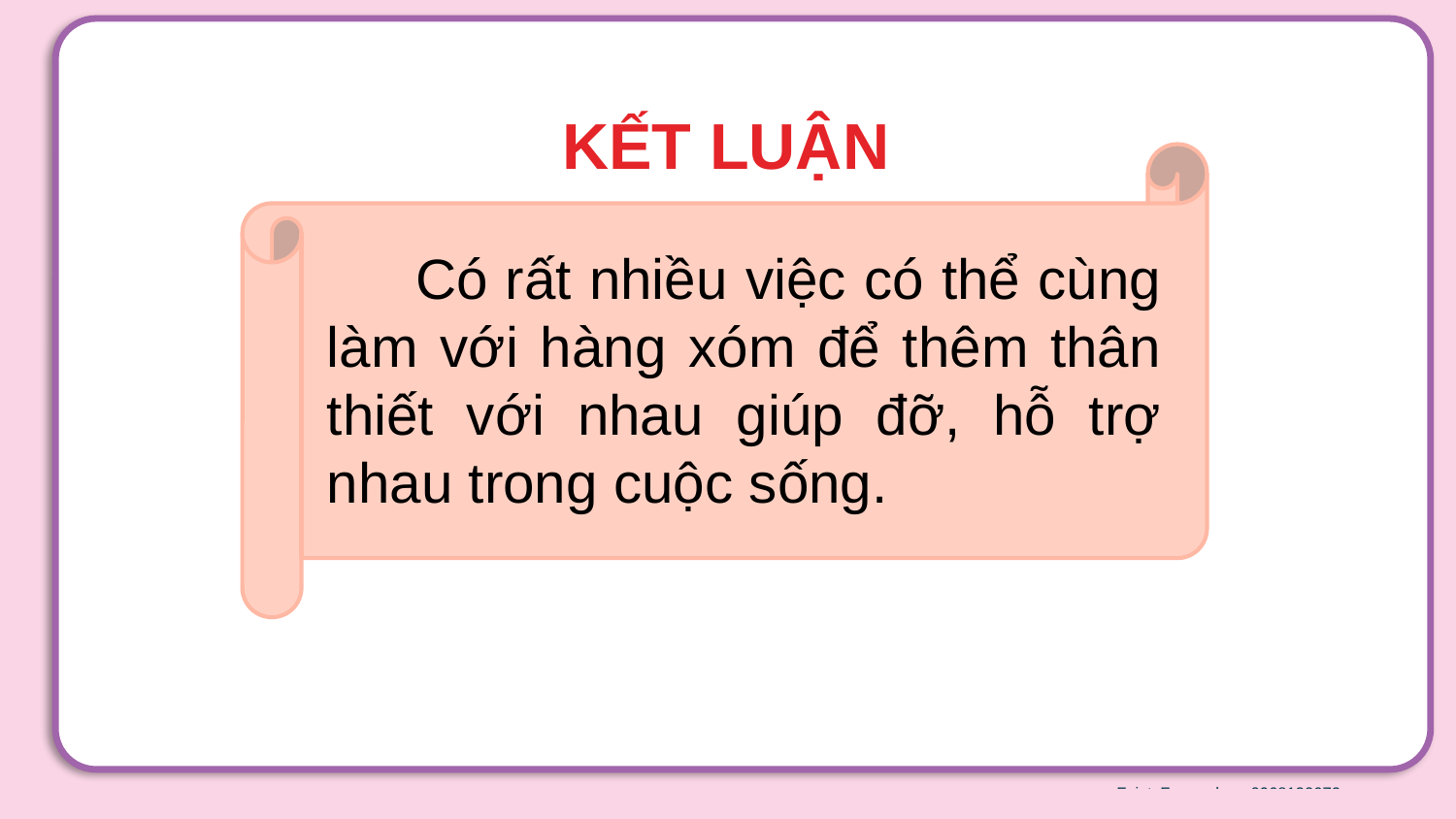

KẾT LUẬN

     Có rất nhiều việc có thể cùng làm với hàng xóm để thêm thân thiết với nhau giúp đỡ, hỗ trợ nhau trong cuộc sống.